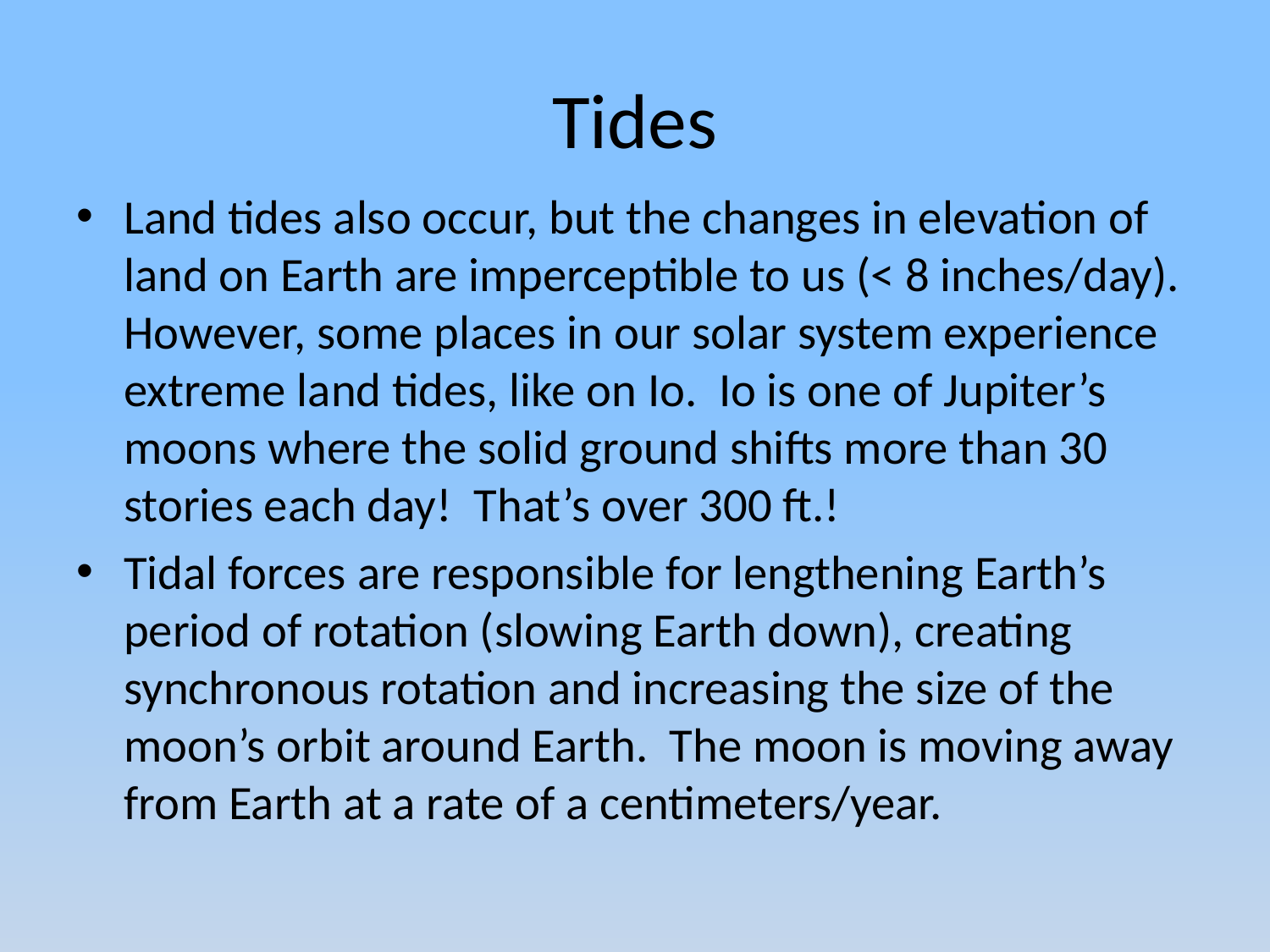

# Tides
Land tides also occur, but the changes in elevation of land on Earth are imperceptible to us (< 8 inches/day).  However, some places in our solar system experience extreme land tides, like on Io.  Io is one of Jupiter’s moons where the solid ground shifts more than 30 stories each day!  That’s over 300 ft.!
Tidal forces are responsible for lengthening Earth’s period of rotation (slowing Earth down), creating synchronous rotation and increasing the size of the moon’s orbit around Earth.  The moon is moving away from Earth at a rate of a centimeters/year.